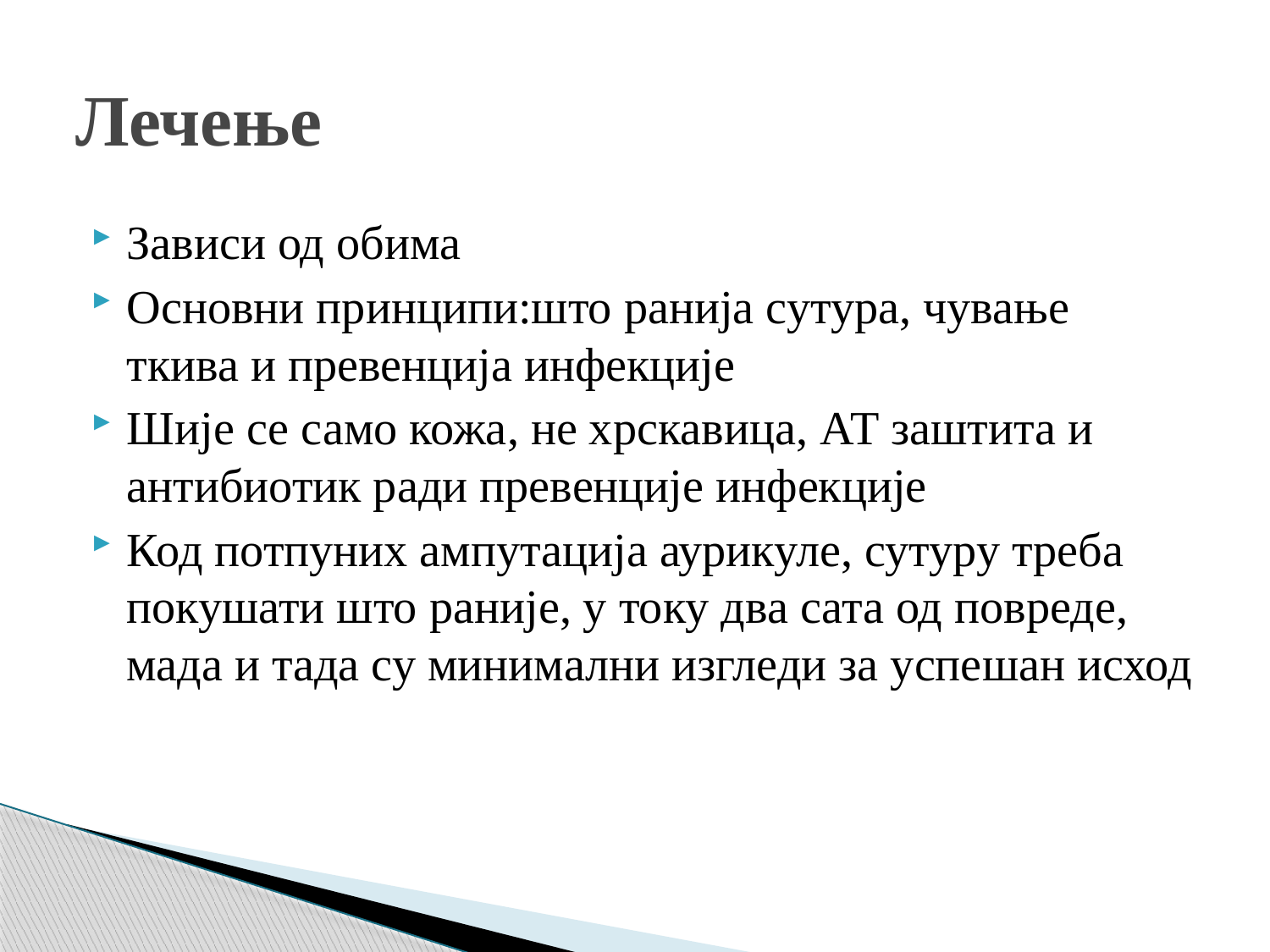

# Лечење
Зависи од обима
Основни принципи:што ранија сутура, чување ткива и превенција инфекције
Шије се само кожа, не хрскавица, АТ заштита и антибиотик ради превенције инфекције
Код потпуних ампутација аурикуле, сутуру треба покушати што раније, у току два сата од повреде, мада и тада су минимални изгледи за успешан исход